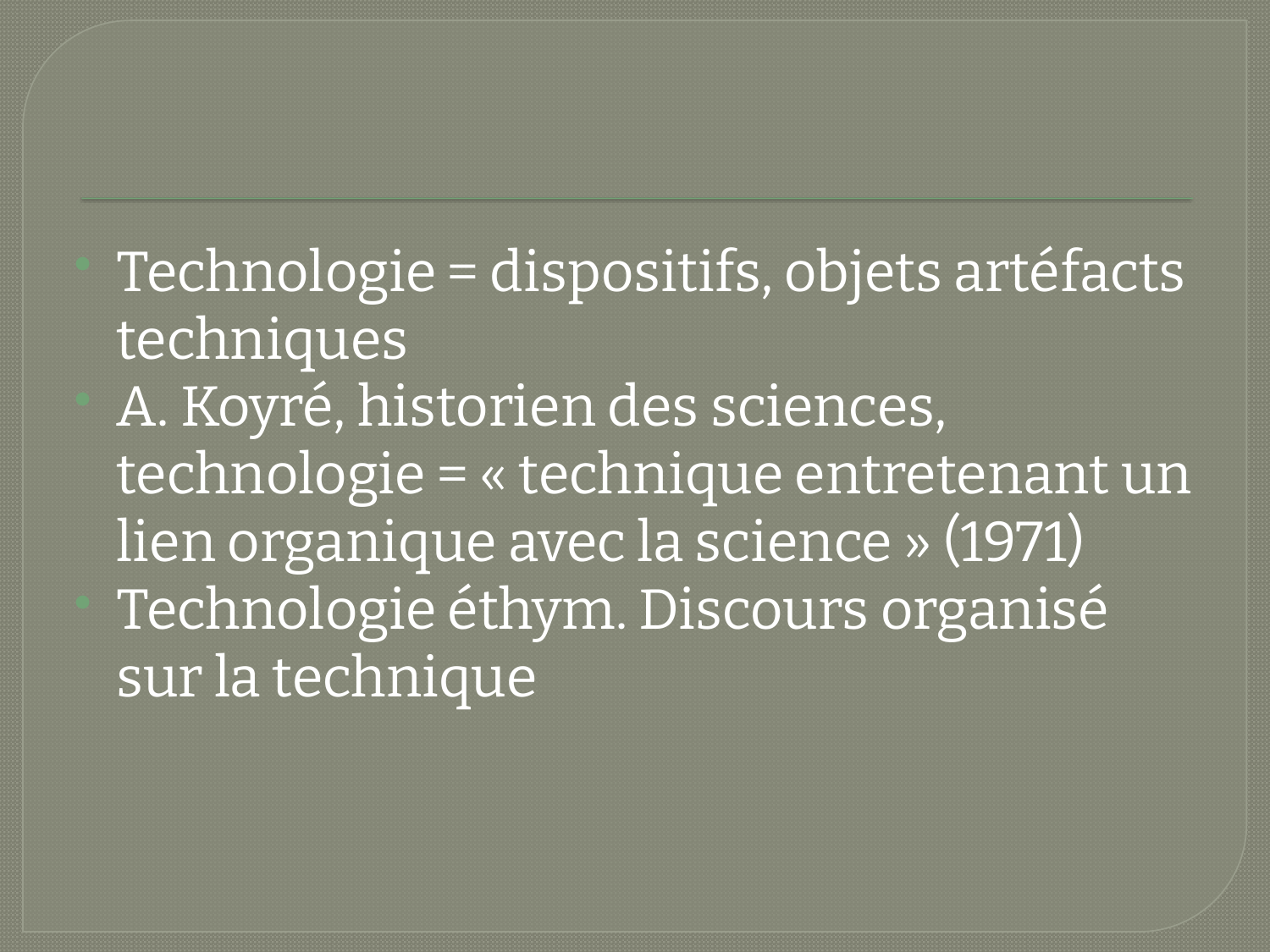

#
Technologie = dispositifs, objets artéfacts techniques
A. Koyré, historien des sciences, technologie = « technique entretenant un lien organique avec la science » (1971)
Technologie éthym. Discours organisé sur la technique